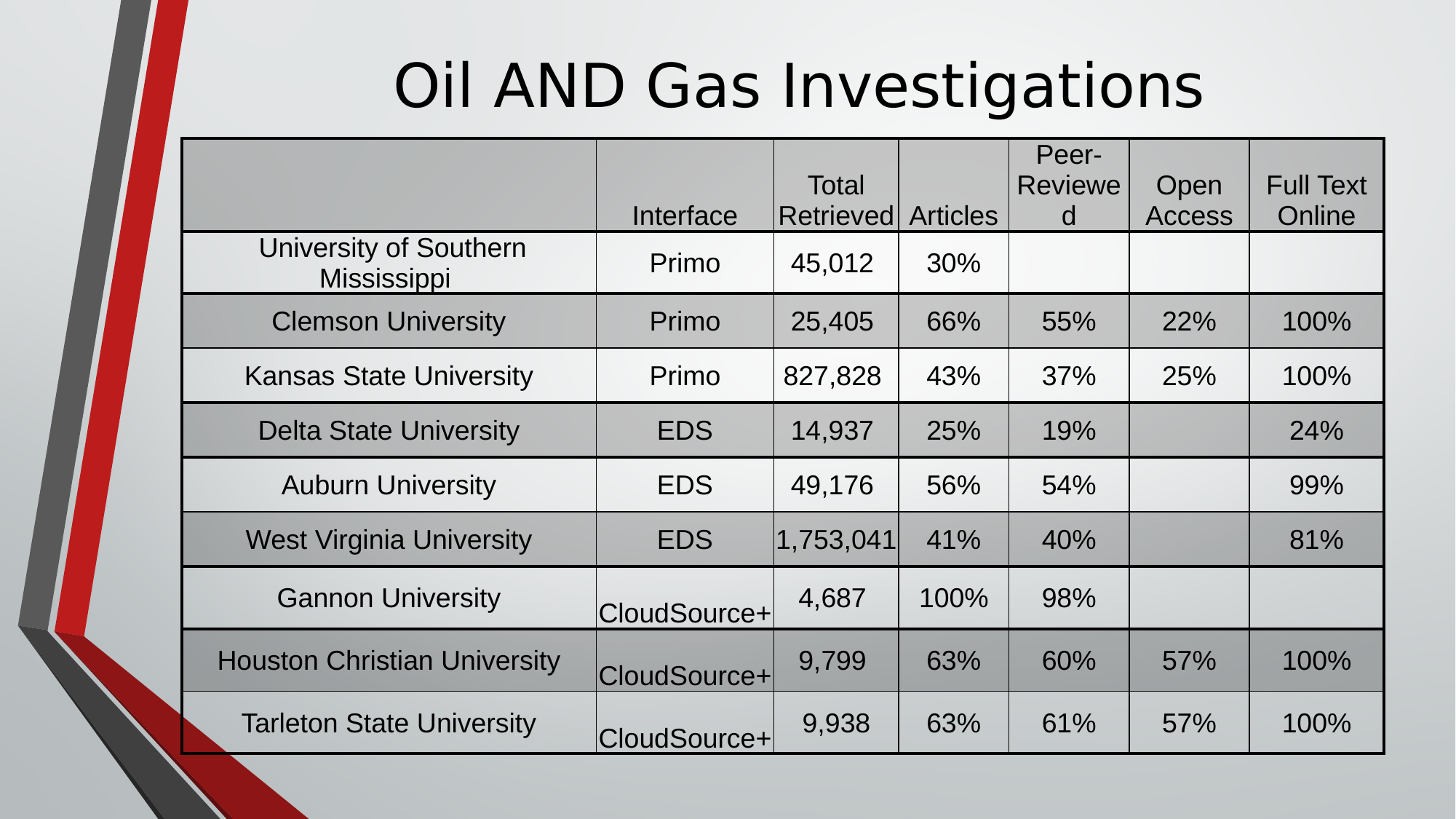

# Oil AND Gas Investigations
|  | Interface | Total Retrieved | Articles | Peer-Reviewed | Open Access | Full Text Online |
| --- | --- | --- | --- | --- | --- | --- |
| University of Southern Mississippi | Primo | 45,012 | 30% |  |  |  |
| Clemson University | Primo | 25,405 | 66% | 55% | 22% | 100% |
| Kansas State University | Primo | 827,828 | 43% | 37% | 25% | 100% |
| Delta State University | EDS | 14,937 | 25% | 19% |  | 24% |
| Auburn University | EDS | 49,176 | 56% | 54% |  | 99% |
| West Virginia University | EDS | 1,753,041 | 41% | 40% |  | 81% |
| Gannon University | CloudSource+ | 4,687 | 100% | 98% |  |  |
| Houston Christian University | CloudSource+ | 9,799 | 63% | 60% | 57% | 100% |
| Tarleton State University | CloudSource+ | 9,938 | 63% | 61% | 57% | 100% |